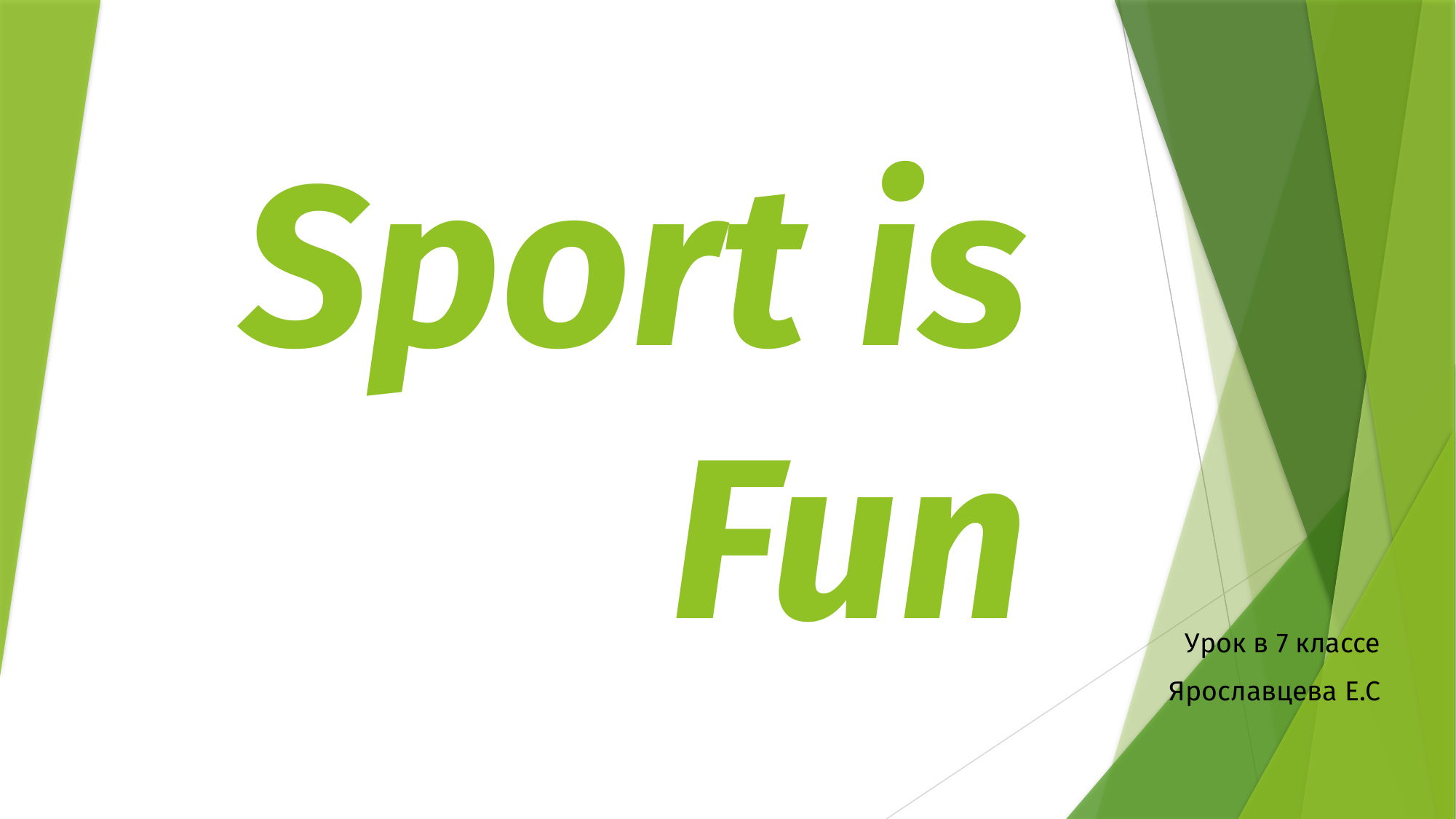

# Sport is Fun
Урок в 7 классе
Ярославцева Е.С